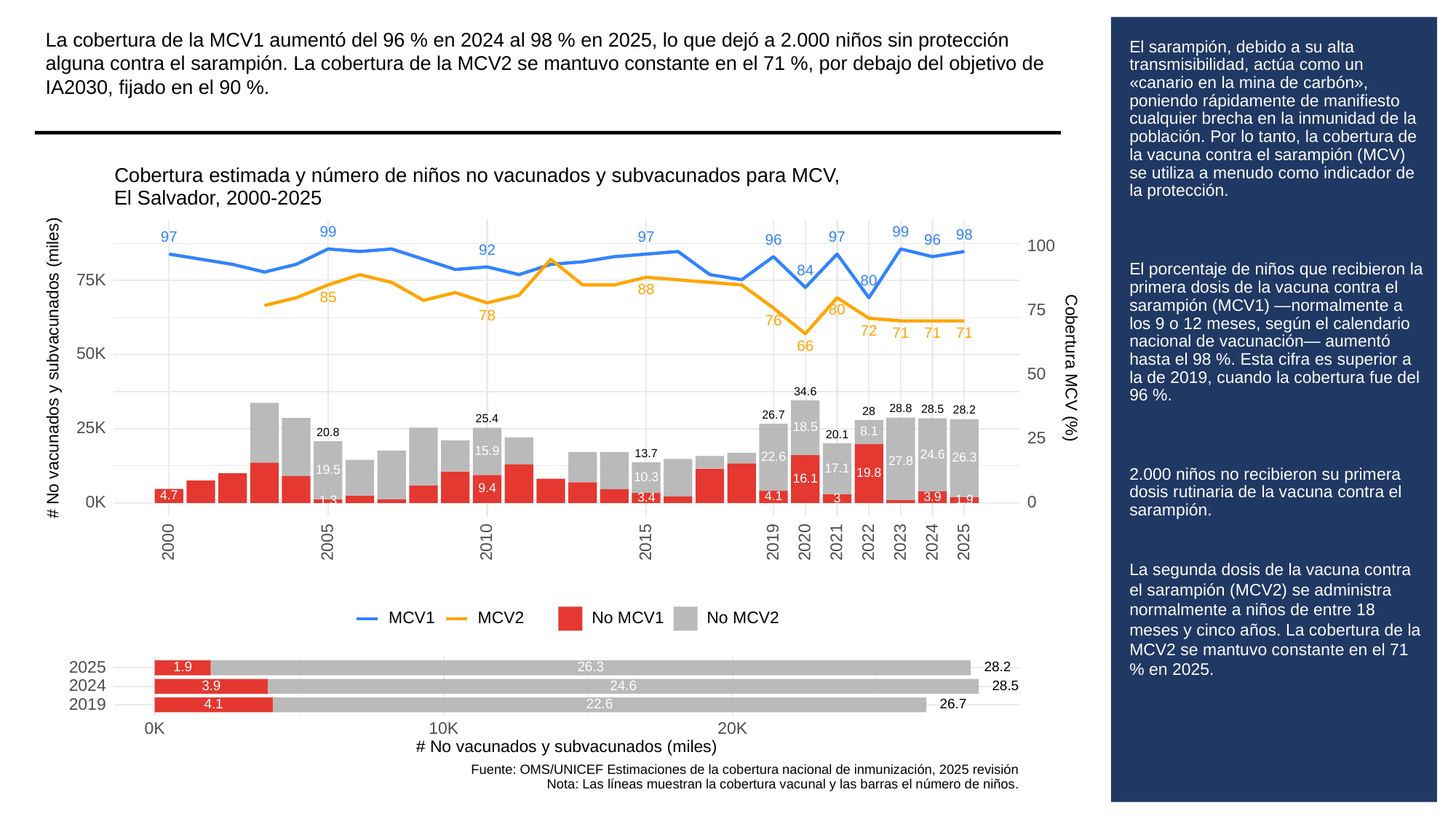

La cobertura de la MCV1 aumentó del 96 % en 2024 al 98 % en 2025, lo que dejó a 2.000 niños sin protección alguna contra el sarampión. La cobertura de la MCV2 se mantuvo constante en el 71 %, por debajo del objetivo de IA2030, fijado en el 90 %.
# El sarampión, debido a su alta transmisibilidad, actúa como un «canario en la mina de carbón», poniendo rápidamente de manifiesto cualquier brecha en la inmunidad de la población. Por lo tanto, la cobertura de la vacuna contra el sarampión (MCV) se utiliza a menudo como indicador de la protección.

El porcentaje de niños que recibieron la primera dosis de la vacuna contra el sarampión (MCV1) —normalmente a los 9 o 12 meses, según el calendario nacional de vacunación— aumentó hasta el 98 %. Esta cifra es superior a la de 2019, cuando la cobertura fue del 96 %.

2.000 niños no recibieron su primera dosis rutinaria de la vacuna contra el sarampión.

La segunda dosis de la vacuna contra el sarampión (MCV2) se administra normalmente a niños de entre 18 meses y cinco años. La cobertura de la MCV2 se mantuvo constante en el 71 % en 2025.

Cobertura estimada y número de niños no vacunados y subvacunados para MCV,
El Salvador, 2000-2025

99
99
98
97
97
97
96
96
100

92

84
75K
80

88
85
75
80
78
76

72
71
71
71
66
50K

# No vacunados y subvacunados (miles)
Cobertura MCV (%)
50
34.6

28.8
28.5
28.2
28
26.7
25.4

25K
18.5

8.1

20.8

20.1
25

15.9
13.7
24.6

22.6

26.3

27.8

17.1

19.5

19.8

10.3

16.1

9.4

4.7

4.1
3.9

3.4
3

1.9

1.3

0K
0

2023
2000
2005
2010
2015
2019
2020
2021
2022
2024
2025

MCV1
MCV2
No MCV1
No MCV2

2025
26.3
1.9
28.2

2024
3.9
24.6
28.5

2019
22.6
26.7
4.1

0K
10K
20K
# No vacunados y subvacunados (miles)
Fuente: OMS/UNICEF Estimaciones de la cobertura nacional de inmunización, 2025 revisión
Nota: Las líneas muestran la cobertura vacunal y las barras el número de niños.